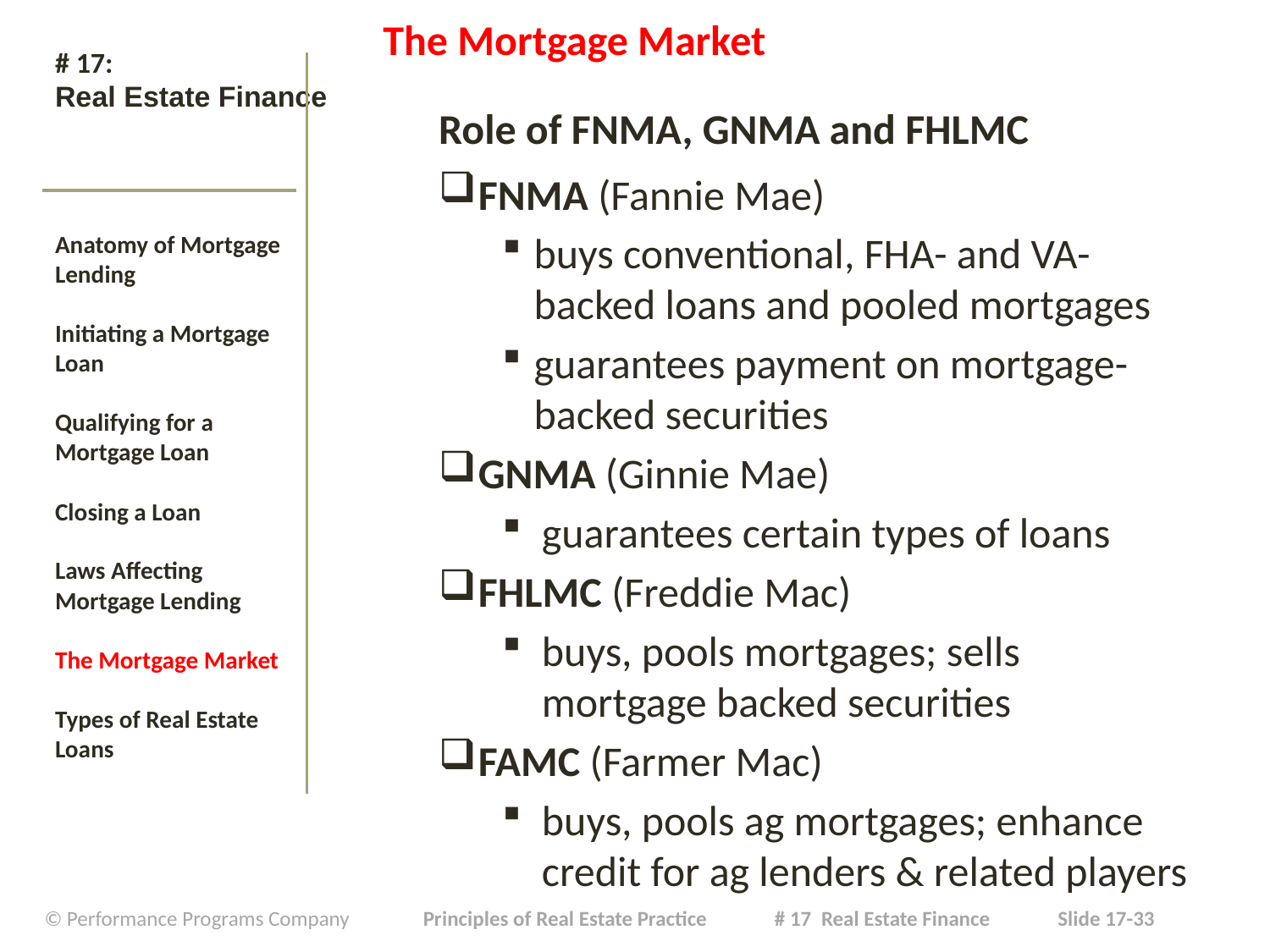

The Mortgage Market

Role of FNMA, GNMA and FHLMC
FNMA (Fannie Mae)
buys conventional, FHA- and VA-backed loans and pooled mortgages
guarantees payment on mortgage-backed securities
GNMA (Ginnie Mae)
guarantees certain types of loans
FHLMC (Freddie Mac)
buys, pools mortgages; sells mortgage backed securities
FAMC (Farmer Mac)
buys, pools ag mortgages; enhance credit for ag lenders & related players

# # 17: Real Estate Finance
Anatomy of Mortgage Lending

Initiating a Mortgage Loan

Qualifying for a Mortgage Loan

Closing a Loan

Laws Affecting Mortgage Lending

The Mortgage Market

Types of Real Estate Loans

| © Performance Programs Company Principles of Real Estate Practice # 17 Real Estate Finance Slide 17-33 |
| --- |